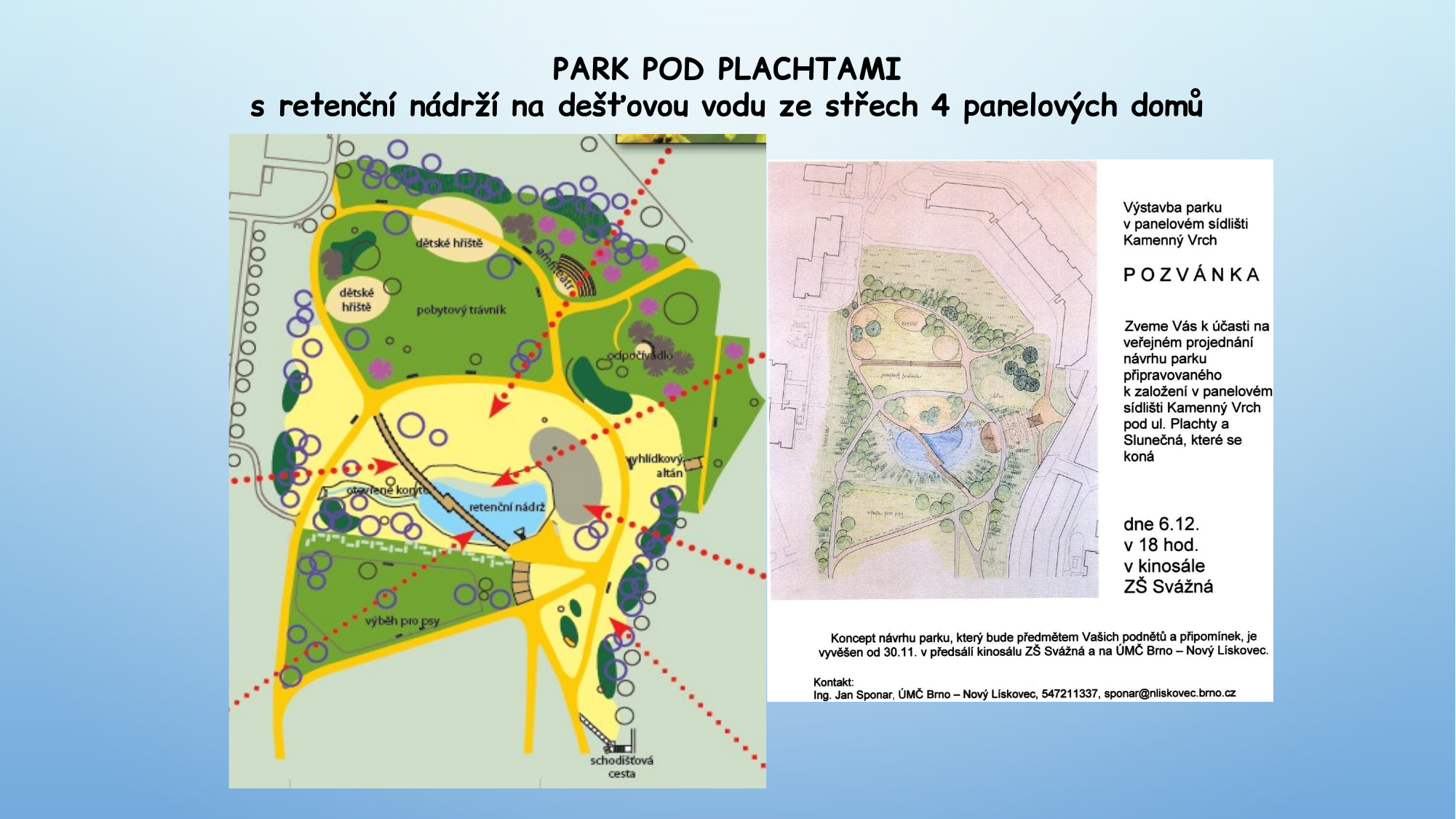

PARK POD PLACHTAMI
s retenční nádrží na dešťovou vodu ze střech 4 panelových domů